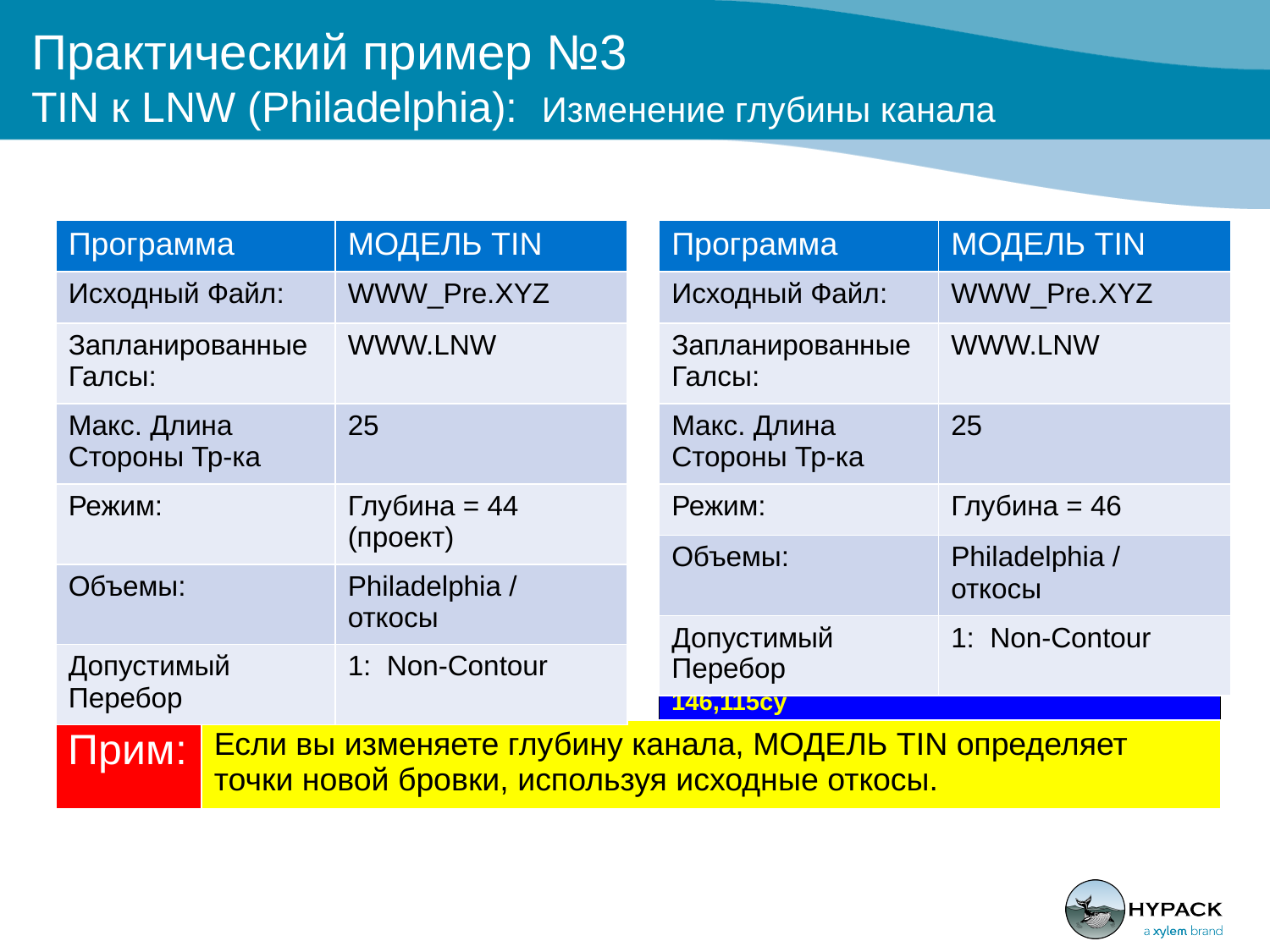

# Практический пример №3 TIN к LNW (Philadelphia):  Изменение глубины канала
| Программа | МОДЕЛЬ TIN |
| --- | --- |
| Исходный Файл: | WWW\_Pre.XYZ |
| Запланированные Галсы: | WWW.LNW |
| Макс. Длина Стороны Тр-ка | 25 |
| Режим: | Глубина = 44 (проект) |
| Объемы: | Philadelphia / откосы |
| Допустимый Перебор | 1: Non-Contour |
| Программа | МОДЕЛЬ TIN |
| --- | --- |
| Исходный Файл: | WWW\_Pre.XYZ |
| Запланированные Галсы: | WWW.LNW |
| Макс. Длина Стороны Тр-ка | 25 |
| Режим: | Глубина = 46 |
| Объемы: | Philadelphia / откосы |
| Допустимый Перебор | 1: Non-Contour |
Суммарный материал до проектной отметки: 447,945cy
Суммарный Допустимый перебор:        127,426cy
Суммарный оплачиваемый объем:                           575,371cy
Суммарный материал до проектной отметки:   714,060cy
Суммарный Допустимый перебор:         146,115cy
Суммарный оплачиваемый объем:                            860,175cy
| Прим: | Если вы изменяете глубину канала, МОДЕЛЬ TIN определяет точки новой бровки, используя исходные откосы. |
| --- | --- |